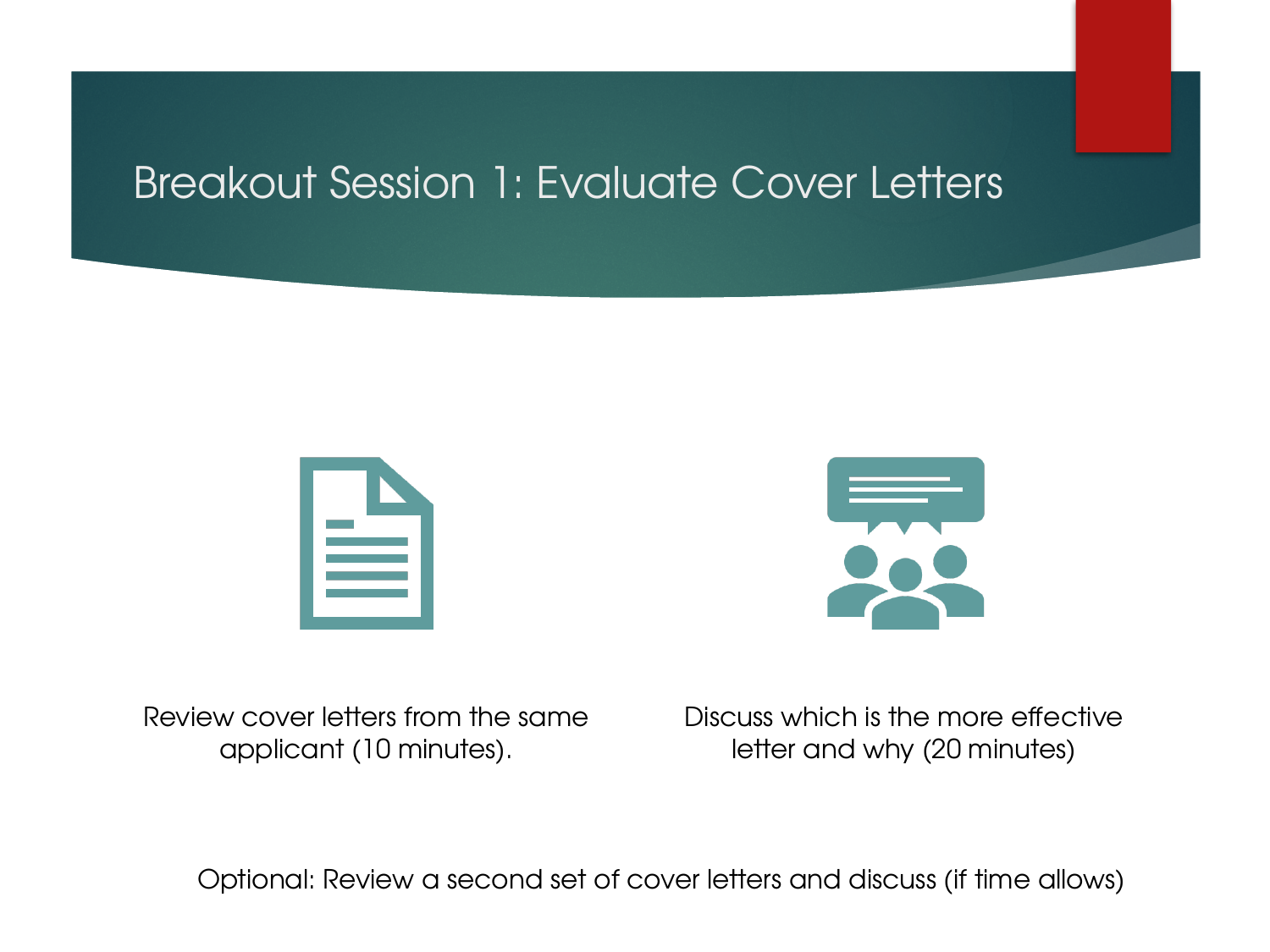

# Breakout Session 1: Evaluate Cover Letters
Review cover letters from the same applicant (10 minutes).
Discuss which is the more effective letter and why (20 minutes)
Optional: Review a second set of cover letters and discuss (if time allows)